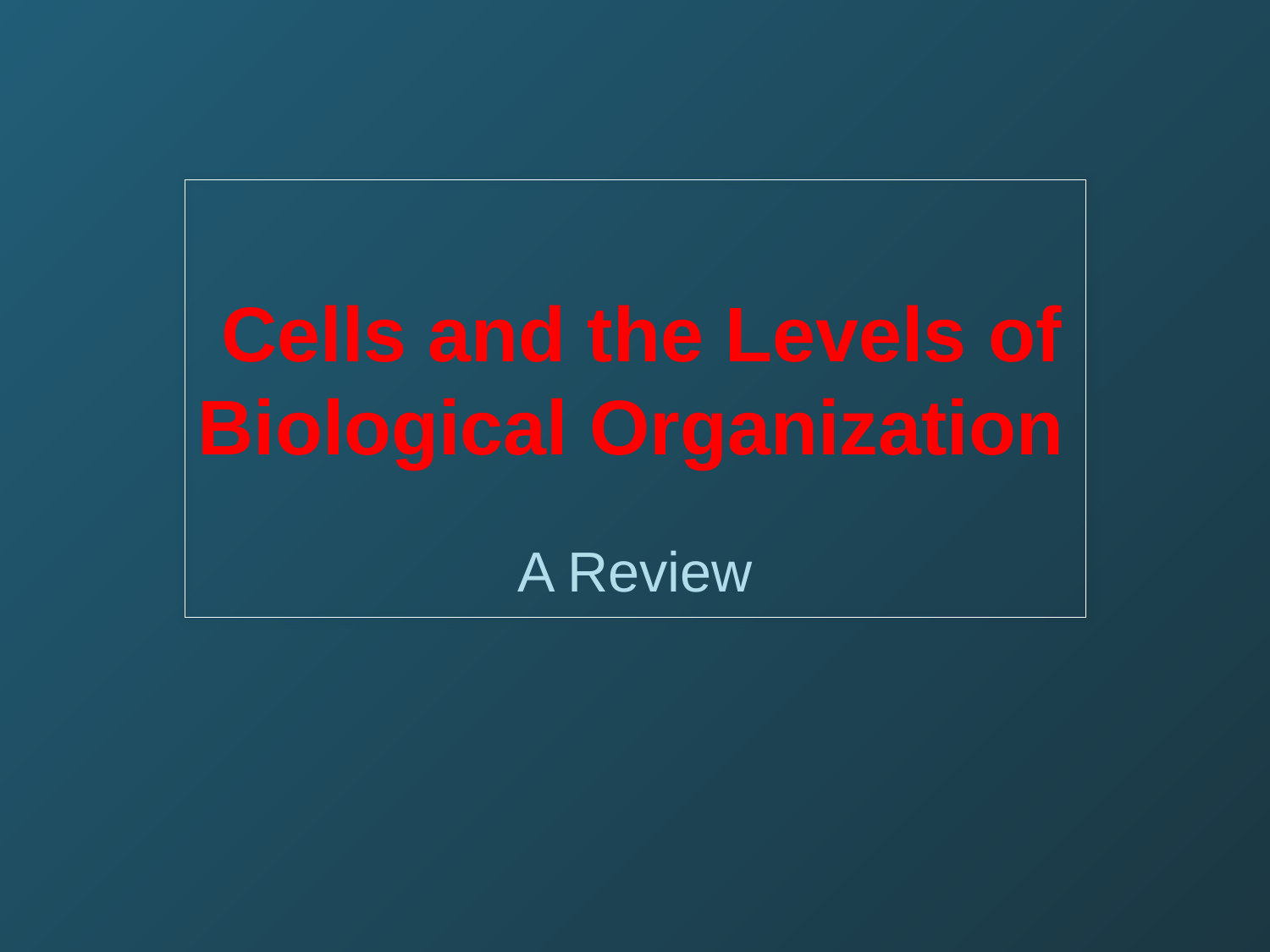

# Cells and the Levels of Biological Organization
A Review